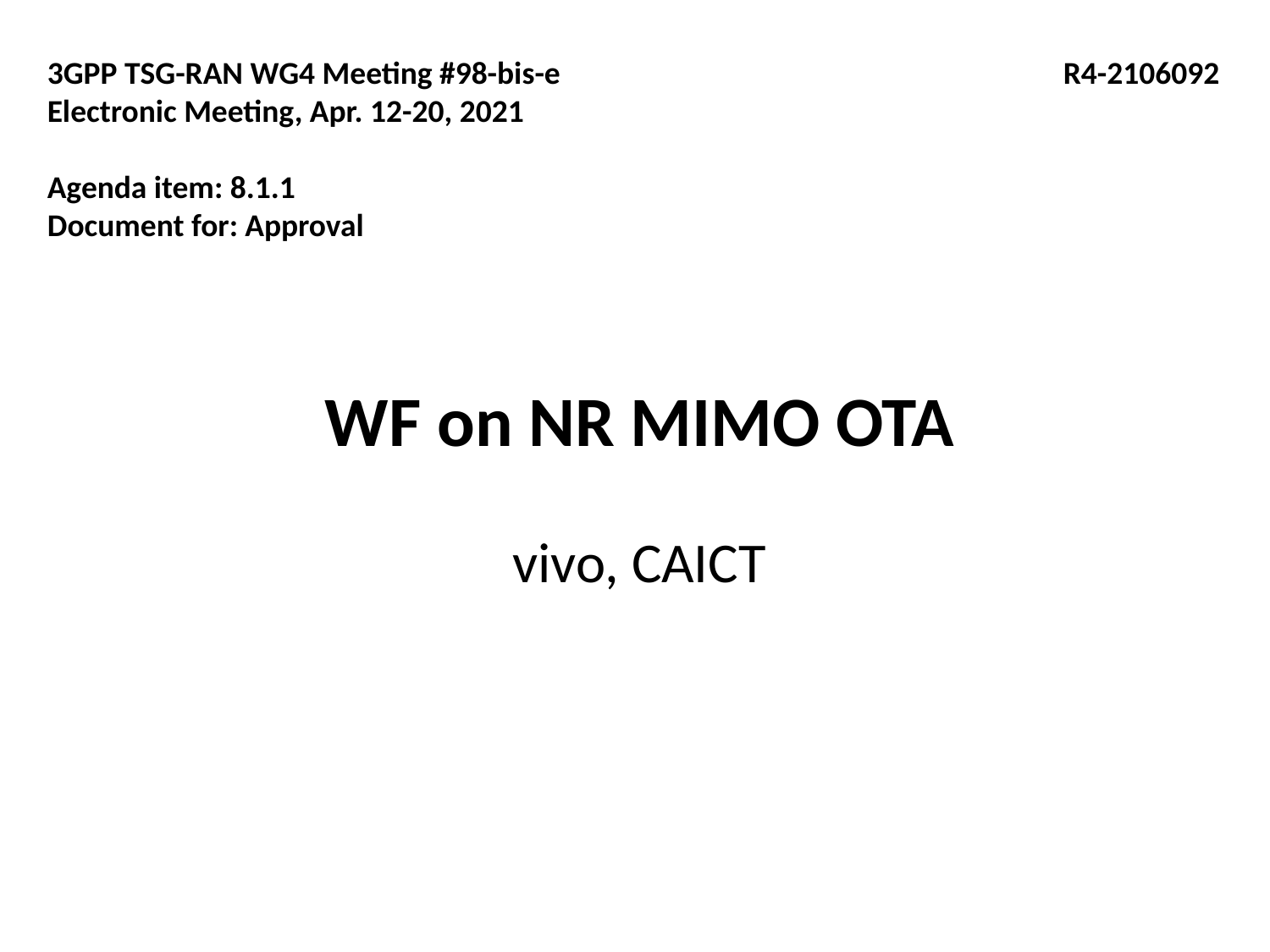

3GPP TSG-RAN WG4 Meeting #98-bis-e                                                                      R4-2106092
Electronic Meeting, Apr. 12-20, 2021

Agenda item: 8.1.1
Document for: Approval

# WF on NR MIMO OTA
vivo, CAICT